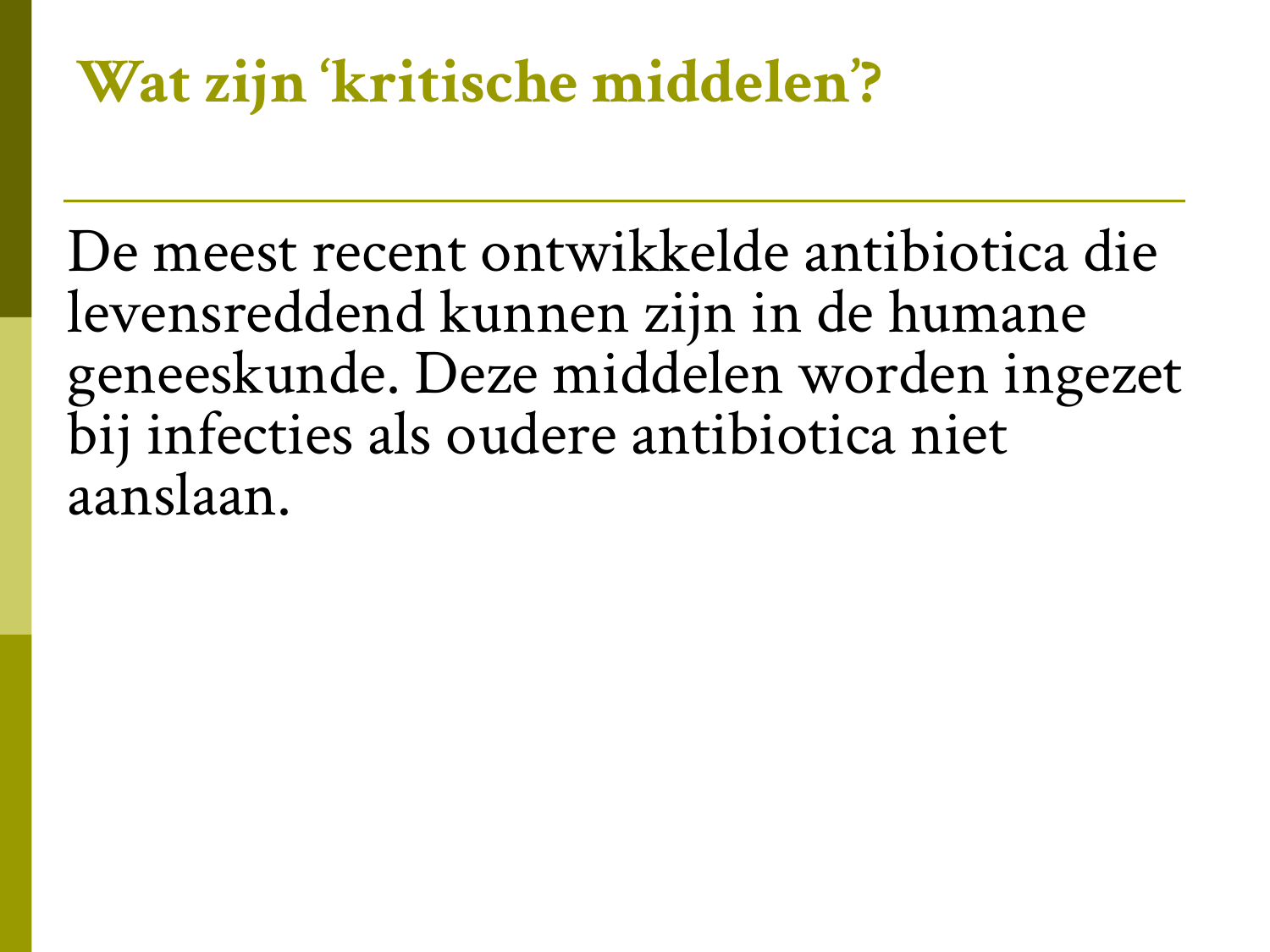

# Wat zijn ‘kritische middelen’?
De meest recent ontwikkelde antibiotica die levensreddend kunnen zijn in de humane geneeskunde. Deze middelen worden ingezet bij infecties als oudere antibiotica niet aanslaan.